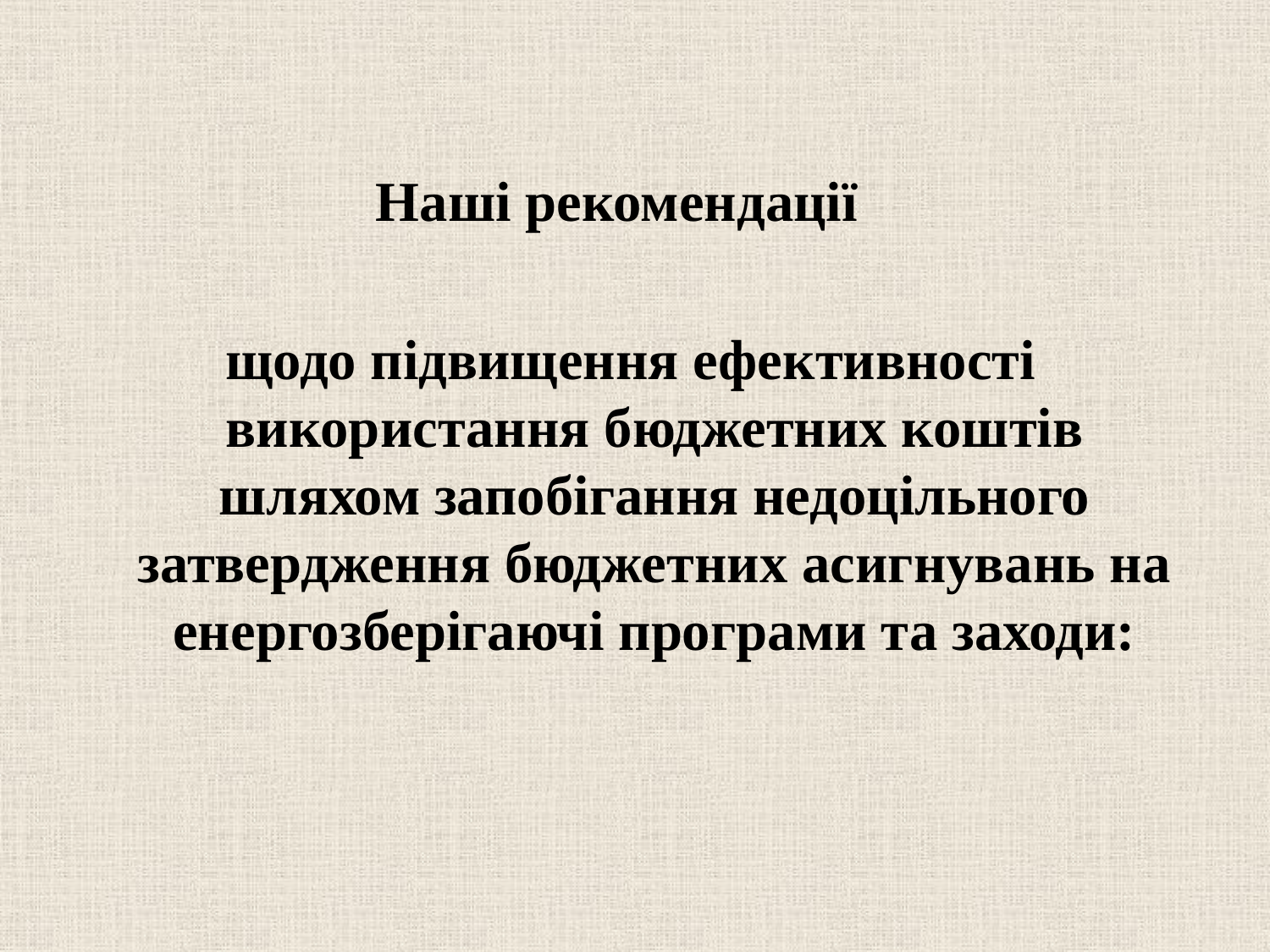

Наші рекомендації

щодо підвищення ефективності використання бюджетних коштів шляхом запобігання недоцільного затвердження бюджетних асигнувань на енергозберігаючі програми та заходи: